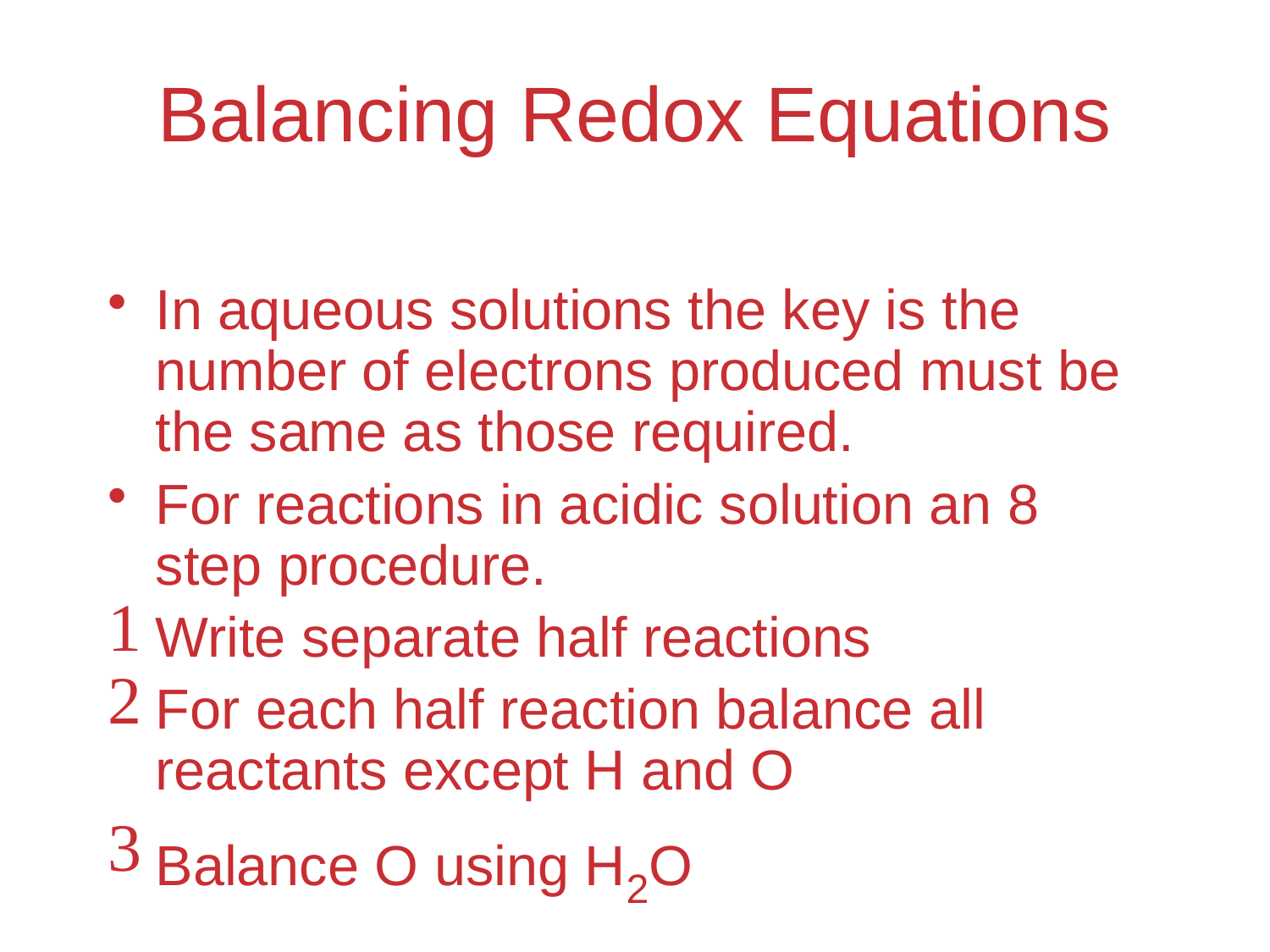

# Balancing Redox Equations
In aqueous solutions the key is the number of electrons produced must be the same as those required.
For reactions in acidic solution an 8 step procedure.
Write separate half reactions
For each half reaction balance all reactants except H and O
Balance O using H2O